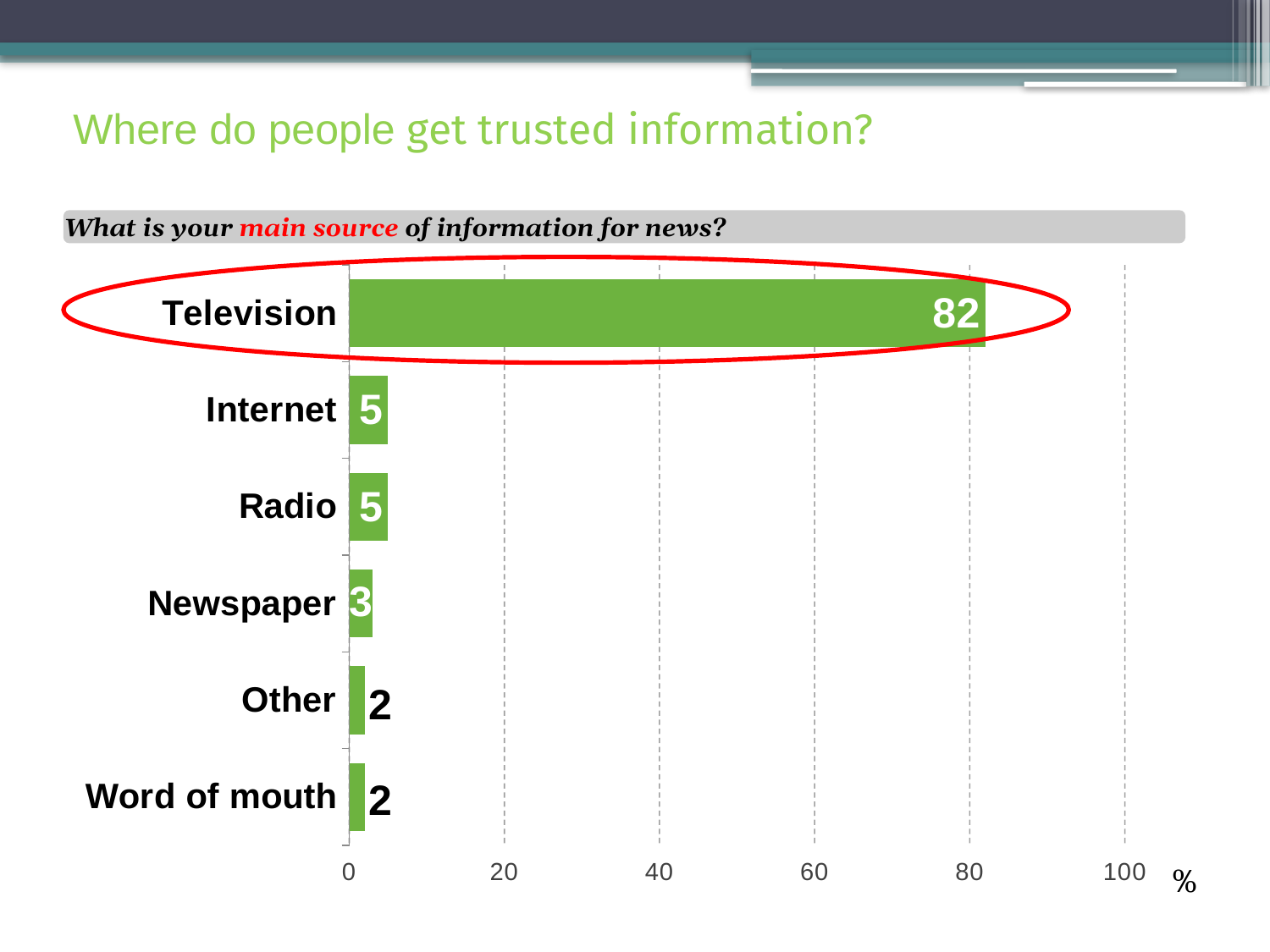

Where do people get trusted information?
What is your main source of information for news?

### Chart

| Category |  |
|---|---|
| Word of mouth | 2.0 |
| Other | 2.0 |
| Newspaper | 3.0 |
| Radio | 5.0 |
| Internet | 5.0 |
| Television | 82.0 |
%